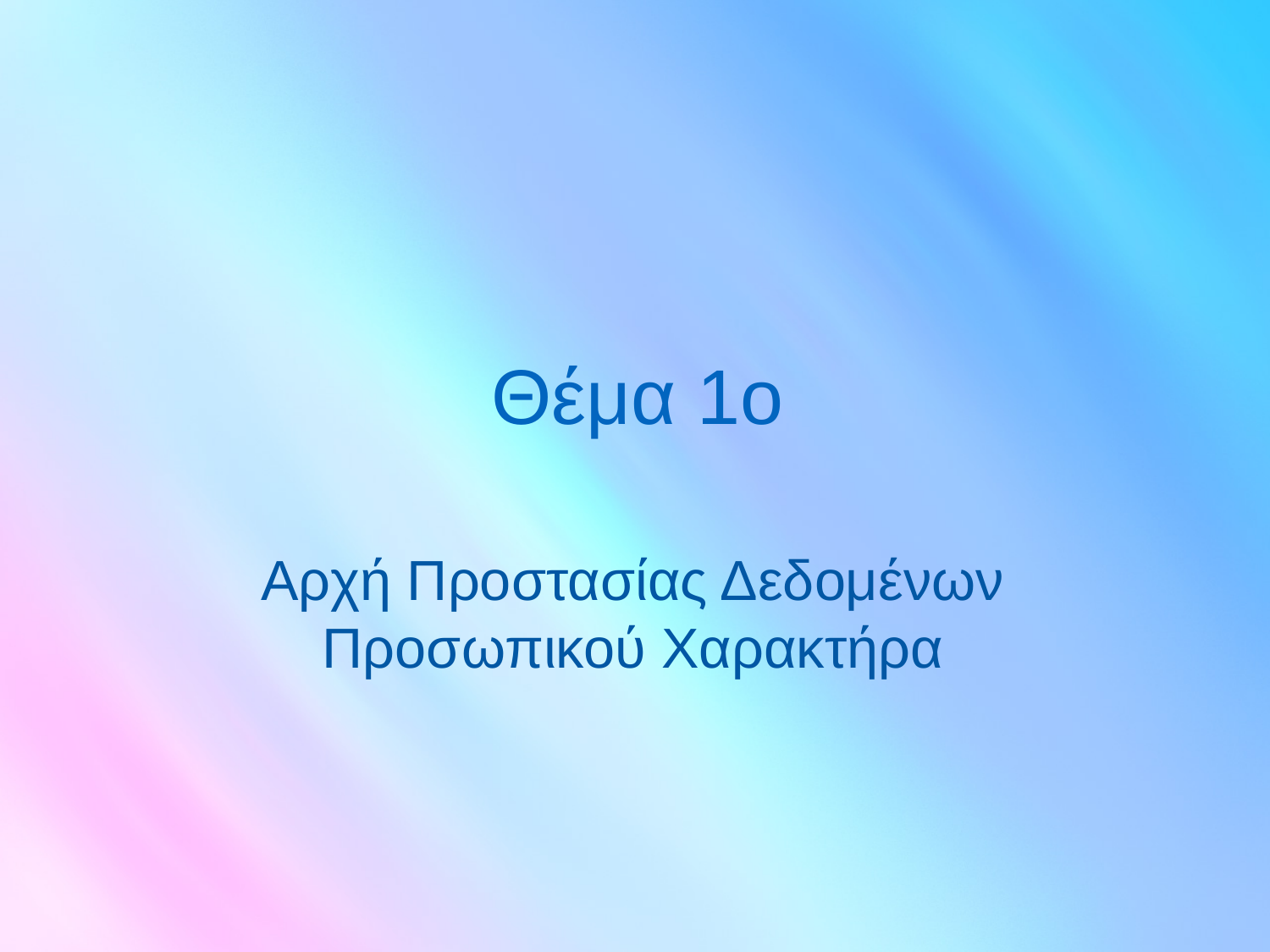

# Θέμα 1ο
Αρχή Προστασίας Δεδομένων Προσωπικού Χαρακτήρα